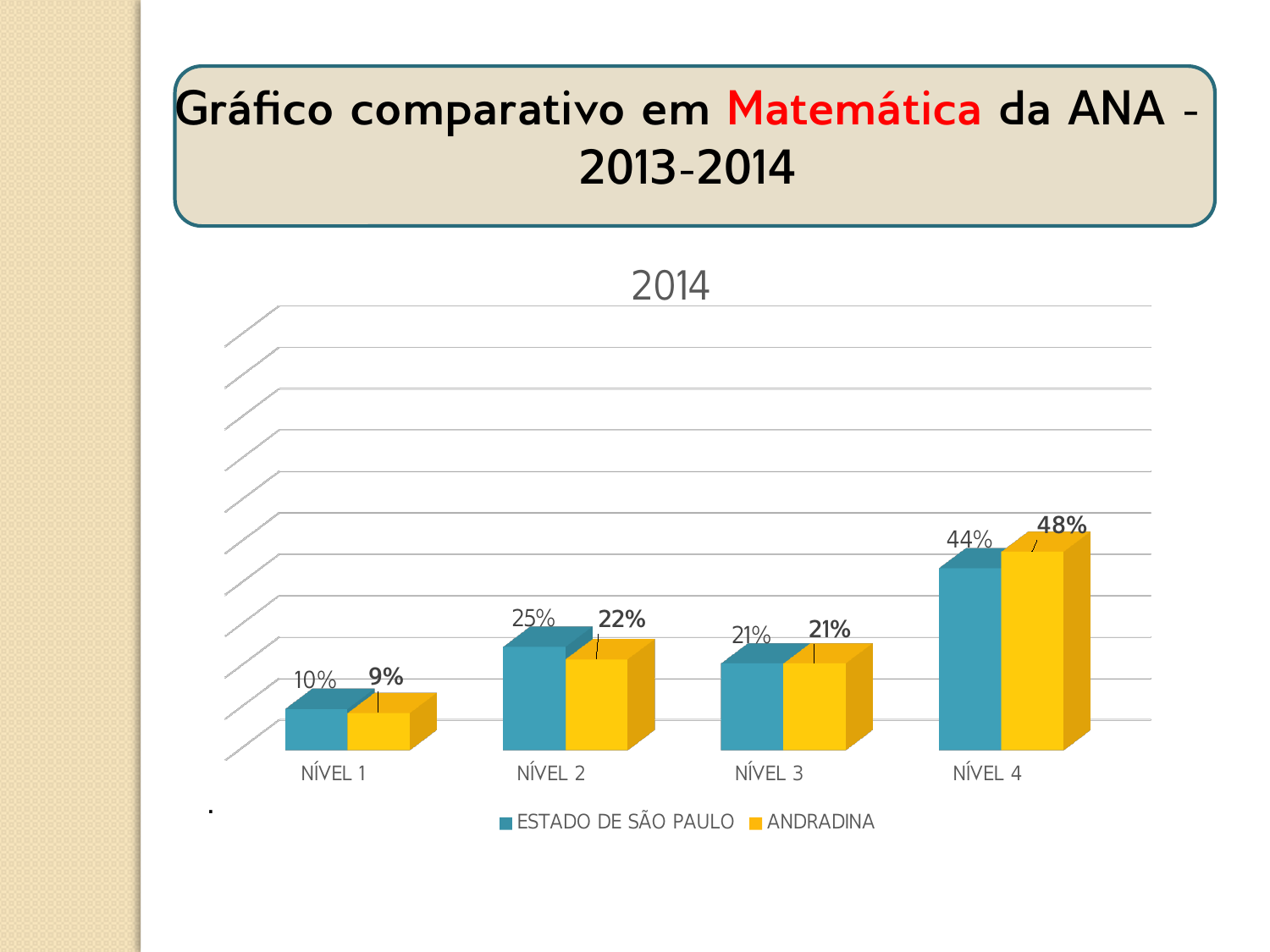

Gráfico comparativo em Matemática da ANA - 2013-2014

[unsupported chart]

.